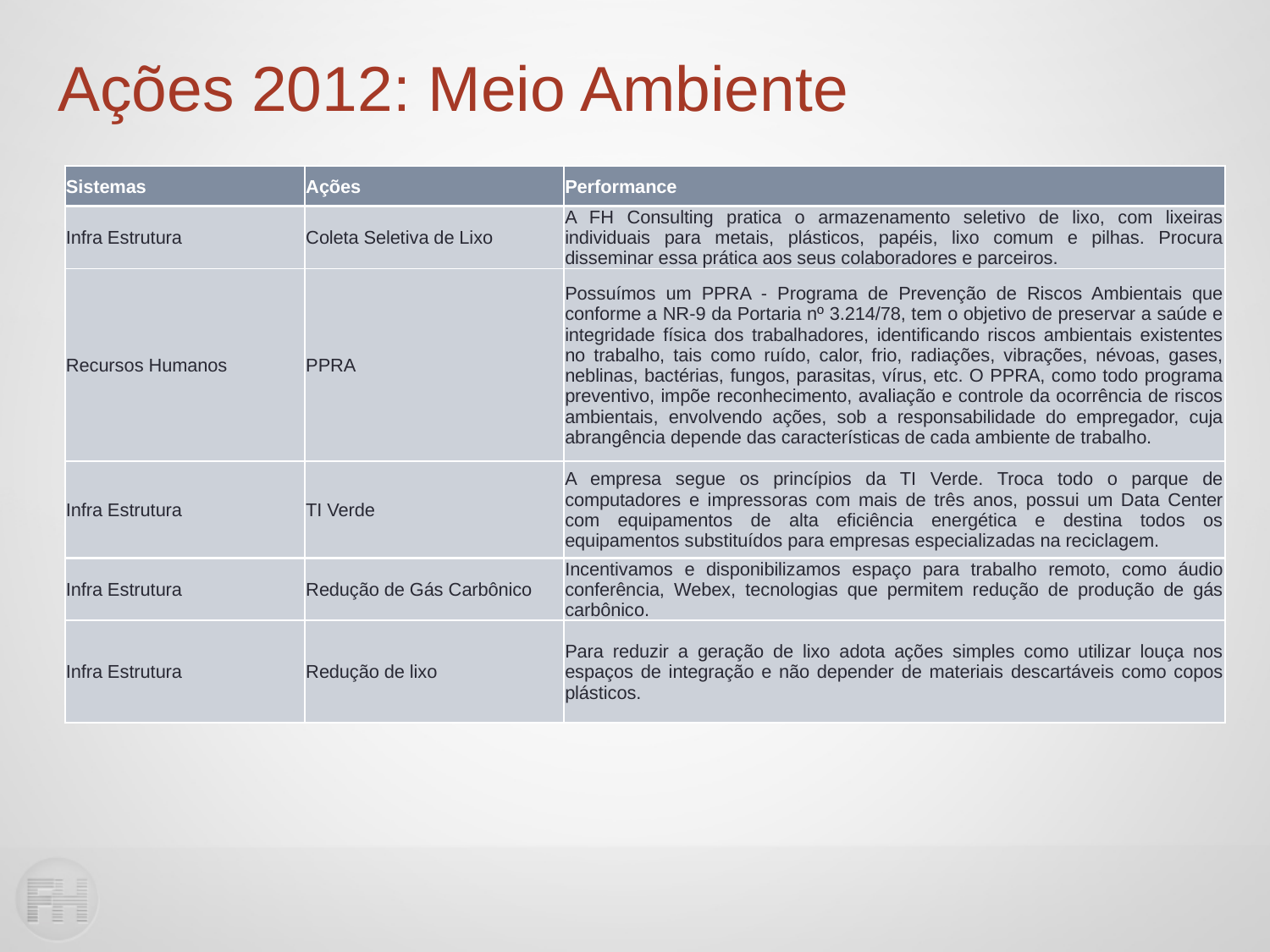

Ações 2012: Meio Ambiente
| Sistemas | Ações | Performance |
| --- | --- | --- |
| Infra Estrutura | Coleta Seletiva de Lixo | A FH Consulting pratica o armazenamento seletivo de lixo, com lixeiras individuais para metais, plásticos, papéis, lixo comum e pilhas. Procura disseminar essa prática aos seus colaboradores e parceiros. |
| Recursos Humanos | PPRA | Possuímos um PPRA - Programa de Prevenção de Riscos Ambientais que conforme a NR-9 da Portaria nº 3.214/78, tem o objetivo de preservar a saúde e integridade física dos trabalhadores, identificando riscos ambientais existentes no trabalho, tais como ruído, calor, frio, radiações, vibrações, névoas, gases, neblinas, bactérias, fungos, parasitas, vírus, etc. O PPRA, como todo programa preventivo, impõe reconhecimento, avaliação e controle da ocorrência de riscos ambientais, envolvendo ações, sob a responsabilidade do empregador, cuja abrangência depende das características de cada ambiente de trabalho. |
| Infra Estrutura | TI Verde | A empresa segue os princípios da TI Verde. Troca todo o parque de computadores e impressoras com mais de três anos, possui um Data Center com equipamentos de alta eficiência energética e destina todos os equipamentos substituídos para empresas especializadas na reciclagem. |
| Infra Estrutura | Redução de Gás Carbônico | Incentivamos e disponibilizamos espaço para trabalho remoto, como áudio conferência, Webex, tecnologias que permitem redução de produção de gás carbônico. |
| Infra Estrutura | Redução de lixo | Para reduzir a geração de lixo adota ações simples como utilizar louça nos espaços de integração e não depender de materiais descartáveis como copos plásticos. |